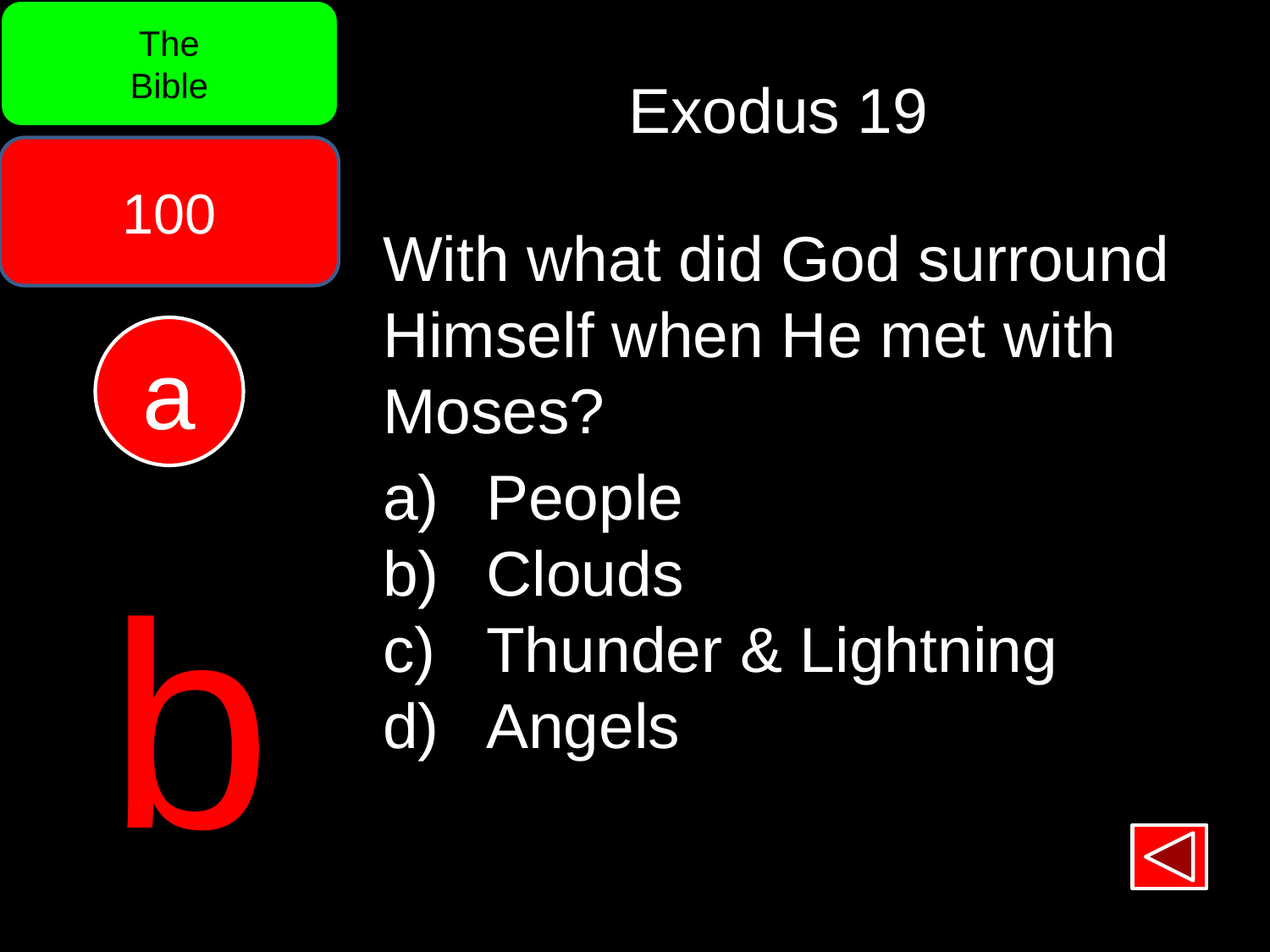

The
Bible
Exodus 19
100
With what did God surround Himself when He met with Moses?
People
Clouds
Thunder & Lightning
Angels
a
b